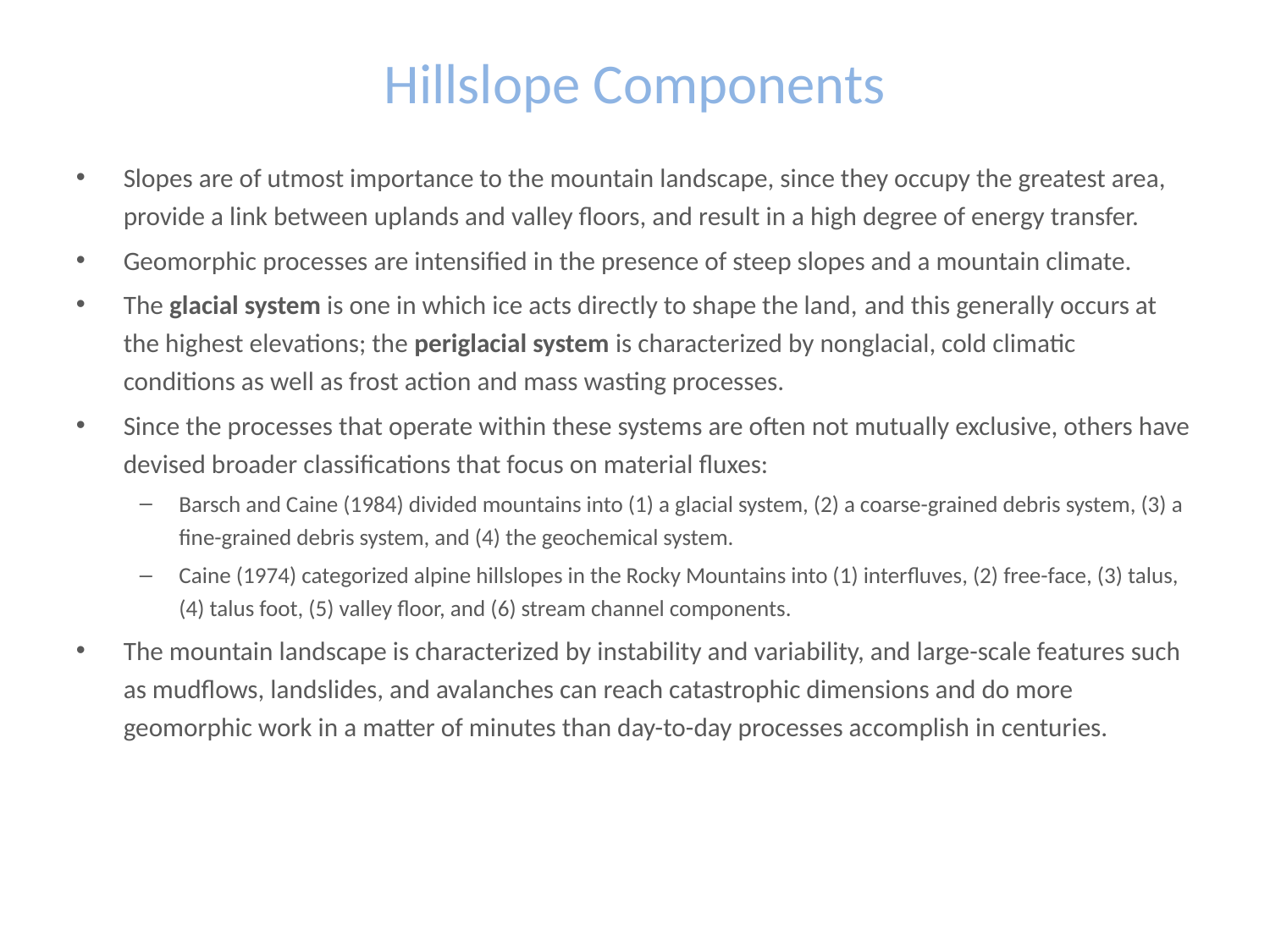

# Hillslope Components
Slopes are of utmost importance to the mountain landscape, since they occupy the greatest area, provide a link between uplands and valley floors, and result in a high degree of energy transfer.
Geomorphic processes are intensified in the presence of steep slopes and a mountain climate.
The glacial system is one in which ice acts directly to shape the land, and this generally occurs at the highest elevations; the periglacial system is characterized by nonglacial, cold climatic conditions as well as frost action and mass wasting processes.
Since the processes that operate within these systems are often not mutually exclusive, others have devised broader classifications that focus on material fluxes:
Barsch and Caine (1984) divided mountains into (1) a glacial system, (2) a coarse-grained debris system, (3) a fine-grained debris system, and (4) the geochemical system.
Caine (1974) categorized alpine hillslopes in the Rocky Mountains into (1) interfluves, (2) free-face, (3) talus, (4) talus foot, (5) valley floor, and (6) stream channel components.
The mountain landscape is characterized by instability and variability, and large-scale features such as mudflows, landslides, and avalanches can reach catastrophic dimensions and do more geomorphic work in a matter of minutes than day-to-day processes accomplish in centuries.